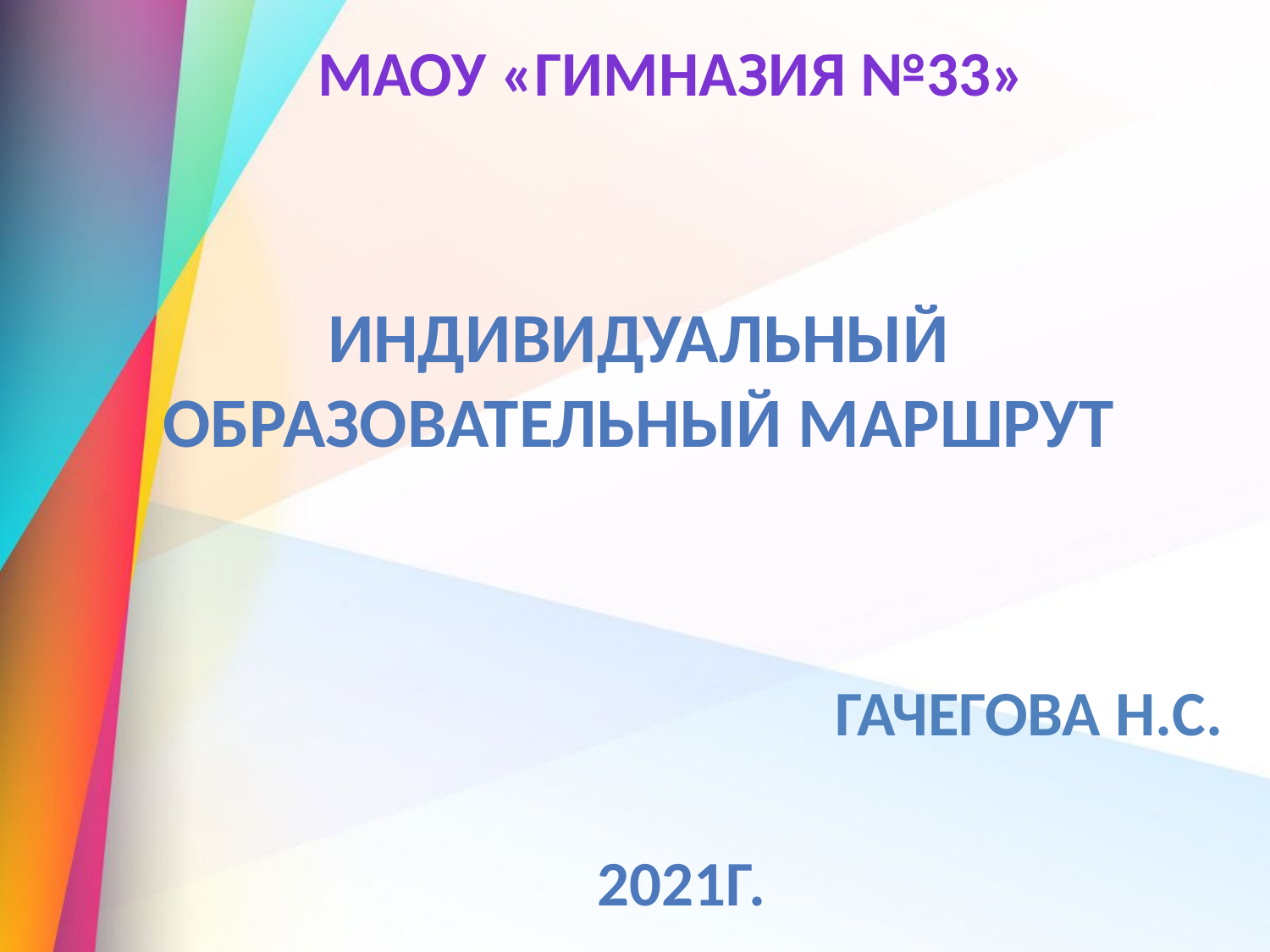

МАОУ «Гимназия №33»
Индивидуальный образовательный маршрут
Гачегова Н.С.
2021г.